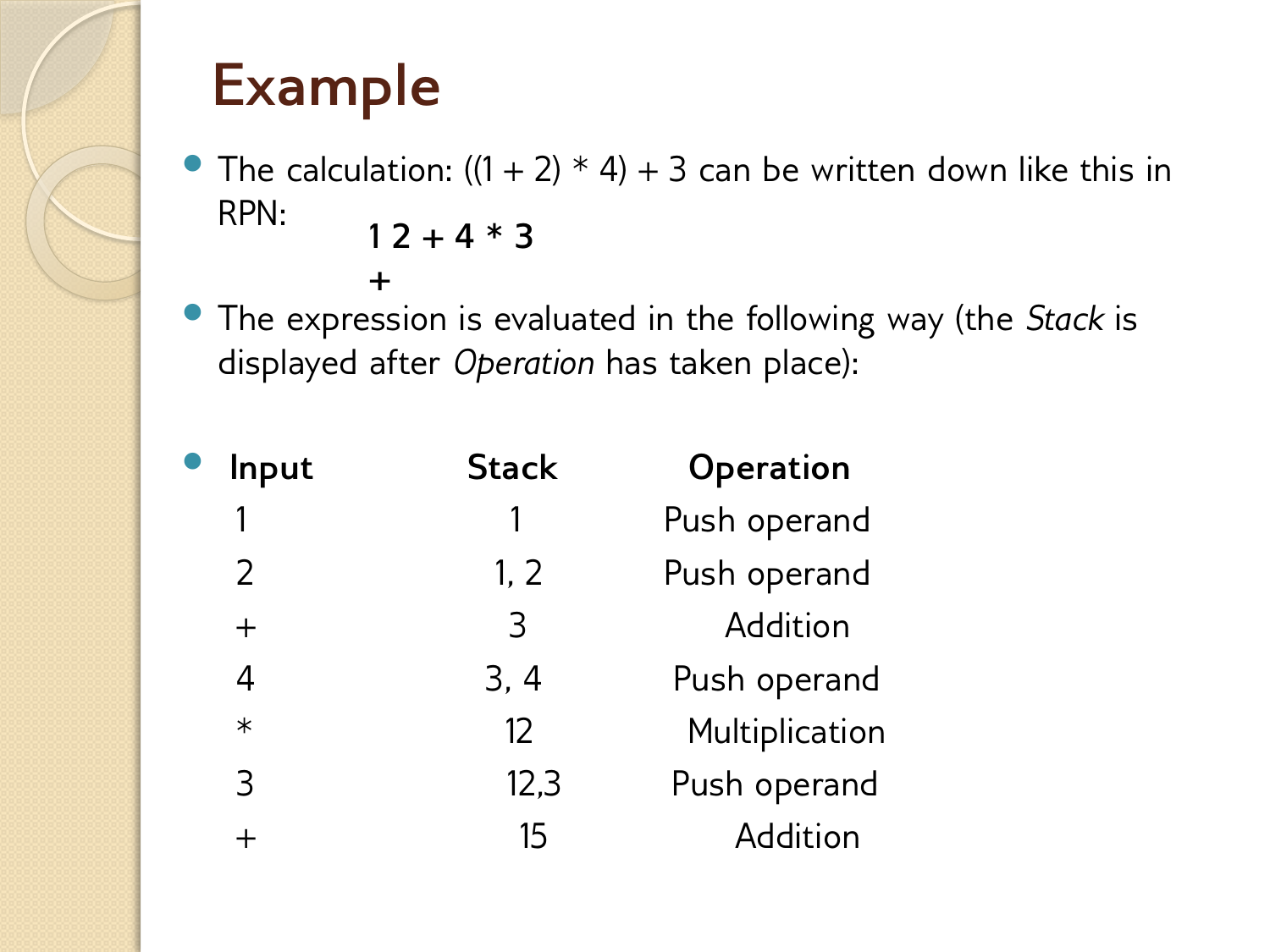

# Example
The calculation: ((1 + 2) * 4) + 3 can be written down like this in RPN:

The expression is evaluated in the following way (the Stack is displayed after Operation has taken place):

 Input             Stack           Operation
     1                        1             Push operand
     2                      1, 2           Push operand
     +                       3                  Addition
     4                     3, 4            Push operand
     *                       12              Multiplication
     3                       12,3          Push operand
     +                        15                 Addition
1 2 + 4 * 3 +